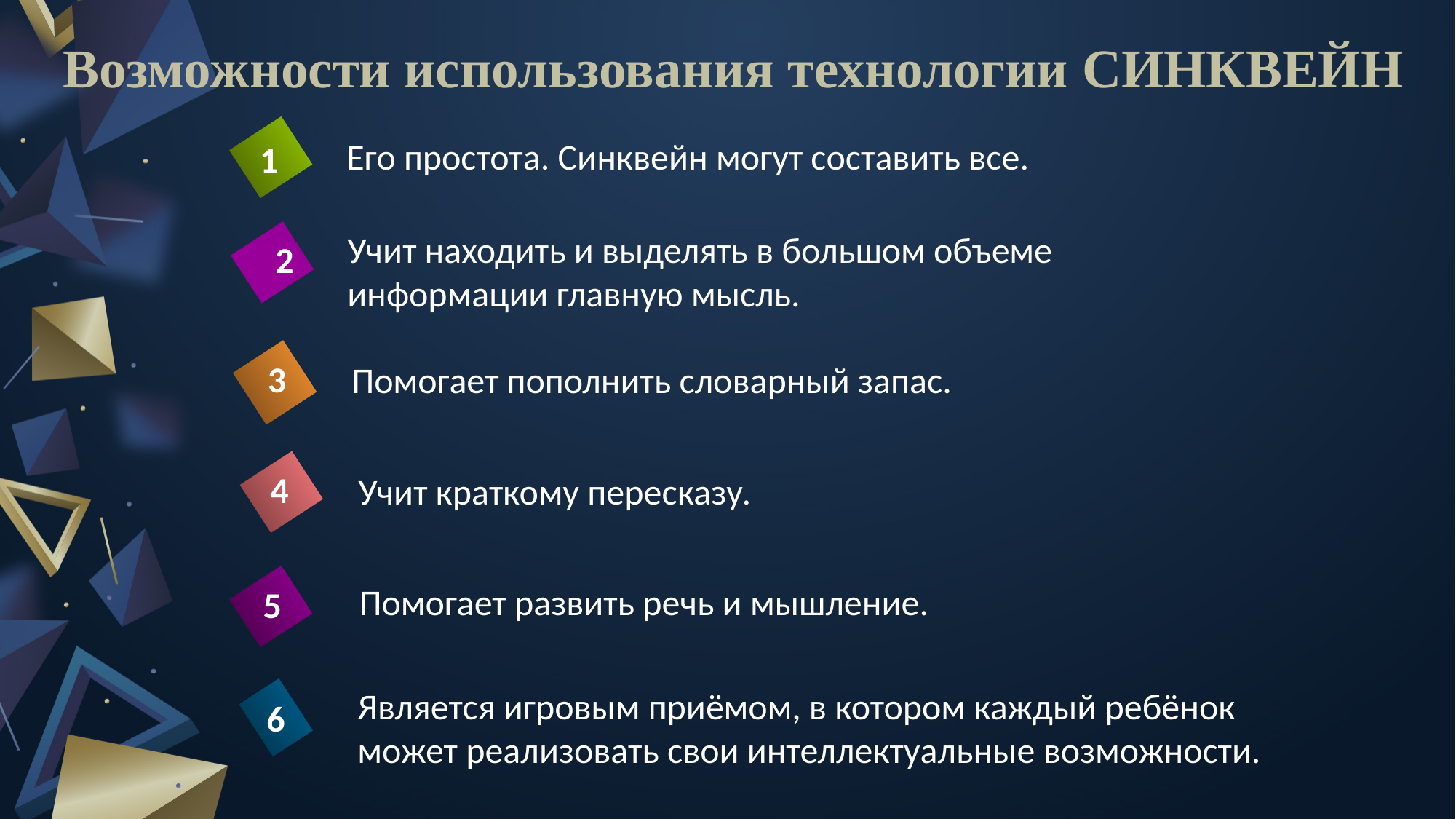

# Возможности использования технологии СИНКВЕЙН

Его простота. Синквейн могут составить все.
1
Учит находить и выделять в большом объеме
информации главную мысль.

2
3
Помогает пополнить словарный запас.

4
Учит краткому пересказу.
Помогает развить речь и мышление.

5
Является игровым приёмом, в котором каждый ребёнок может реализовать свои интеллектуальные возможности.

6